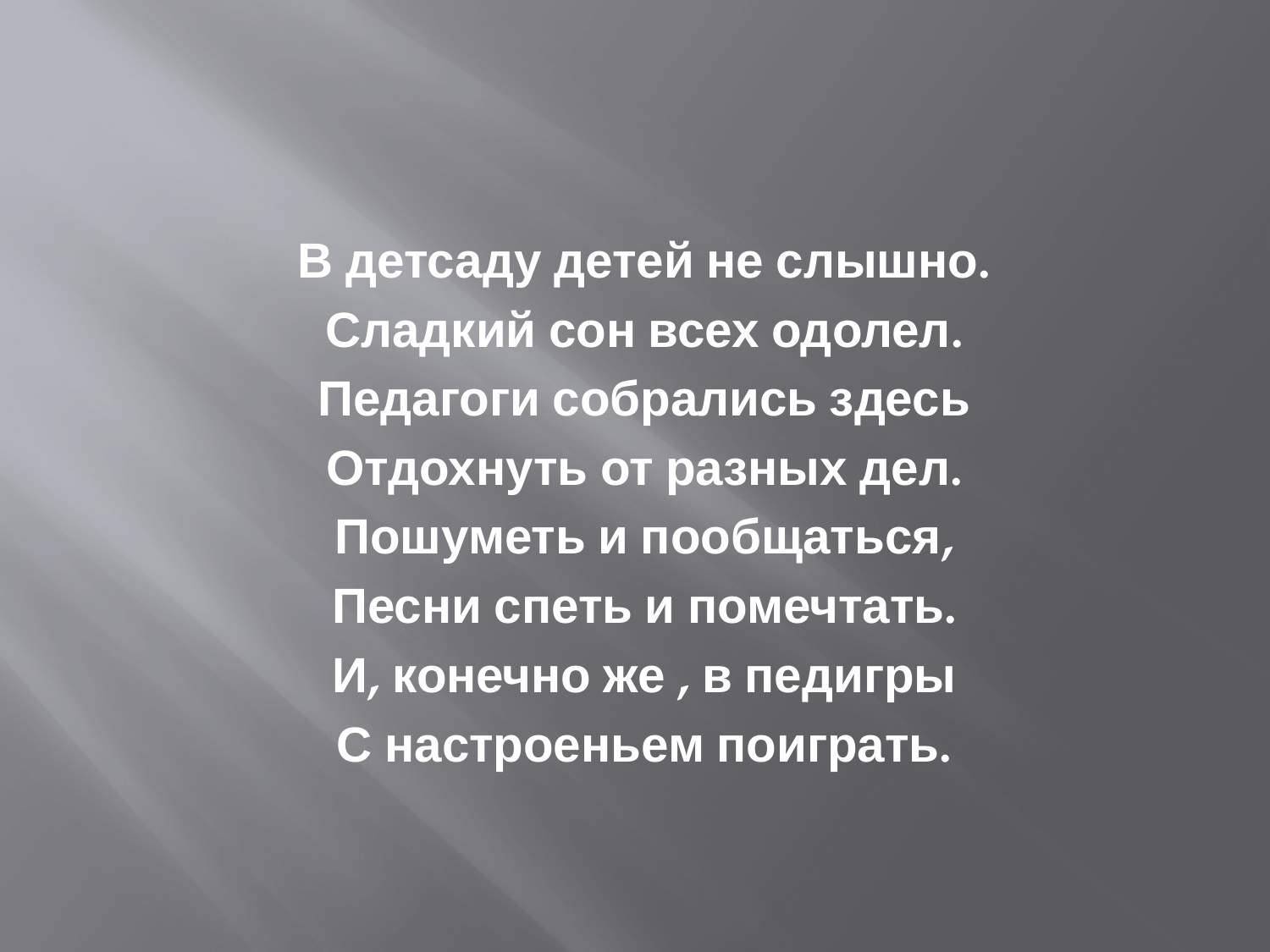

В детсаду детей не слышно.
Сладкий сон всех одолел.
Педагоги собрались здесь
Отдохнуть от разных дел.
Пошуметь и пообщаться,
Песни спеть и помечтать.
И, конечно же , в педигры
С настроеньем поиграть.